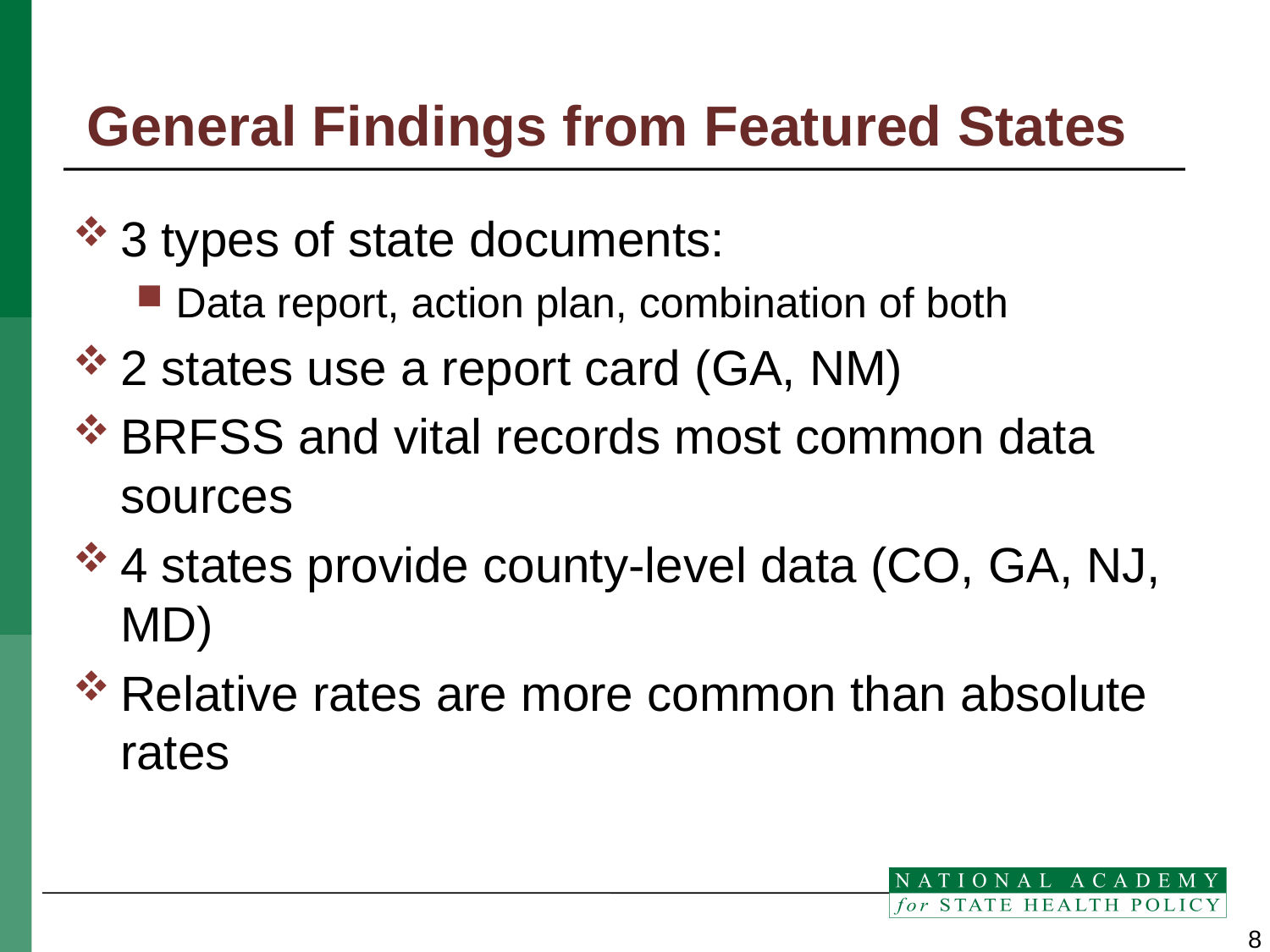

# General Findings from Featured States
3 types of state documents:
Data report, action plan, combination of both
2 states use a report card (GA, NM)
BRFSS and vital records most common data sources
4 states provide county-level data (CO, GA, NJ, MD)
Relative rates are more common than absolute rates

8